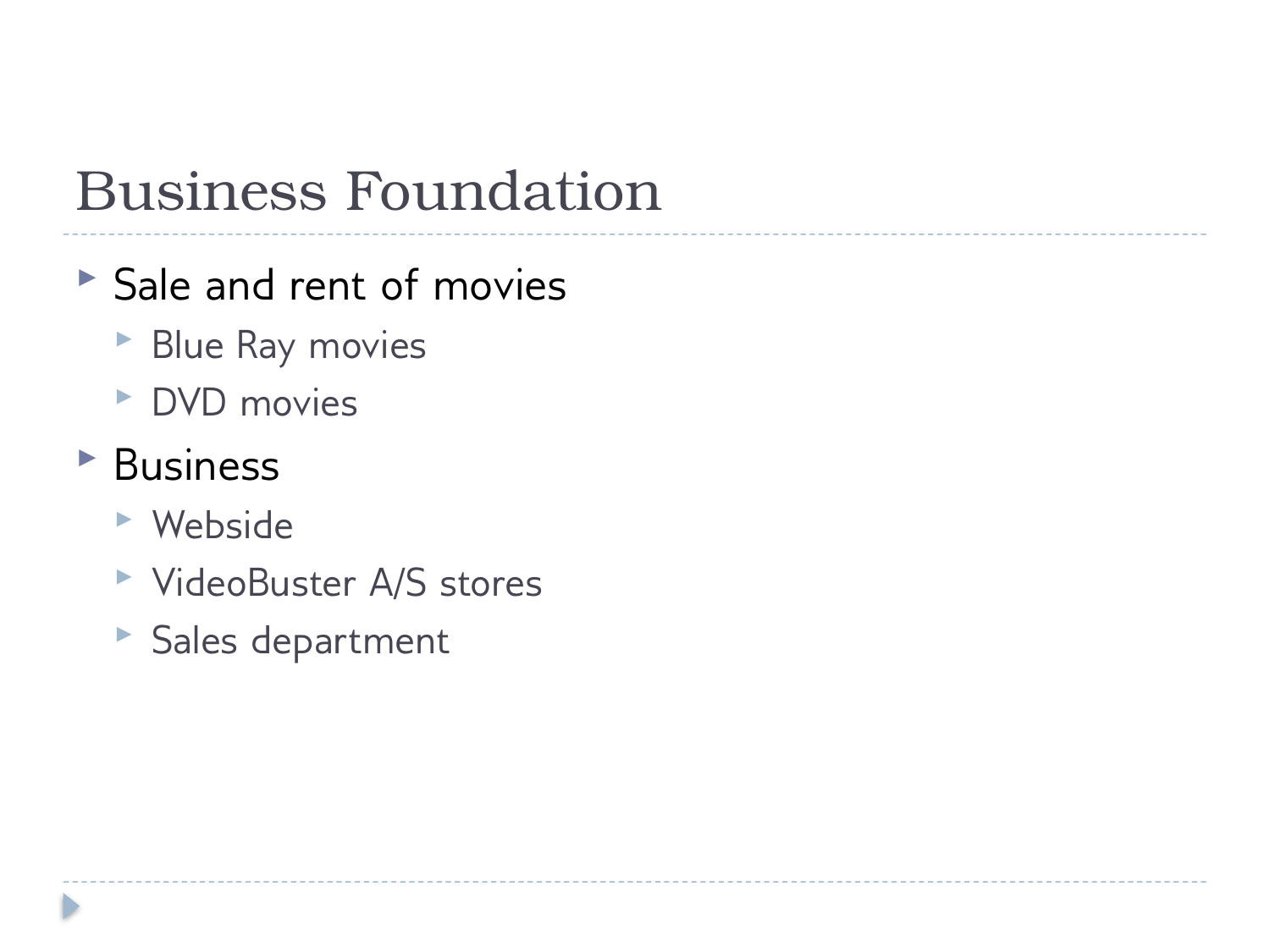

# Business Foundation
Sale and rent of movies
Blue Ray movies
DVD movies
Business
Webside
VideoBuster A/S stores
Sales department